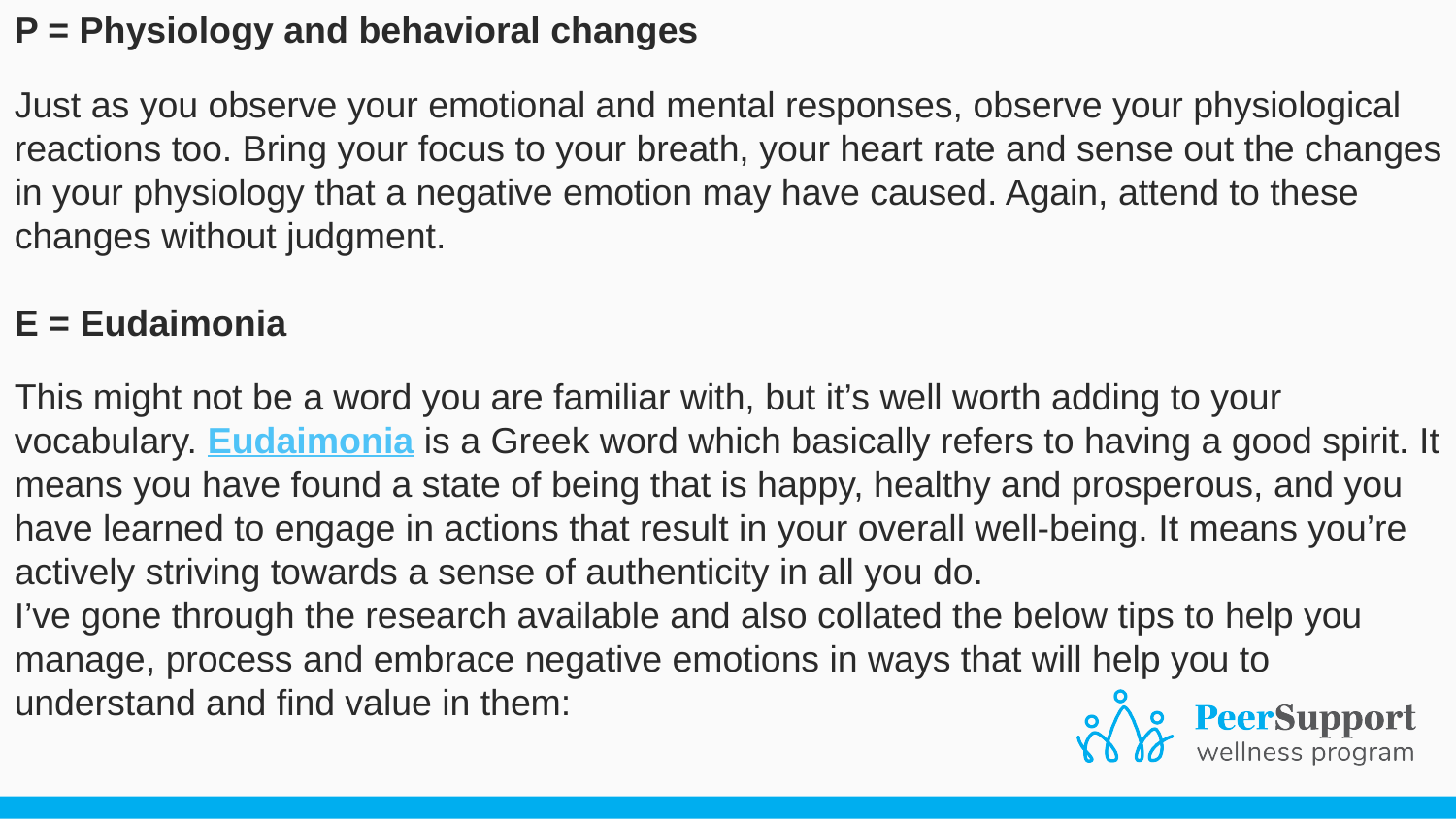

P = Physiology and behavioral changes
Just as you observe your emotional and mental responses, observe your physiological reactions too. Bring your focus to your breath, your heart rate and sense out the changes in your physiology that a negative emotion may have caused. Again, attend to these changes without judgment.

E = Eudaimonia
This might not be a word you are familiar with, but it’s well worth adding to your vocabulary. Eudaimonia is a Greek word which basically refers to having a good spirit. It means you have found a state of being that is happy, healthy and prosperous, and you have learned to engage in actions that result in your overall well-being. It means you’re actively striving towards a sense of authenticity in all you do.
I’ve gone through the research available and also collated the below tips to help you manage, process and embrace negative emotions in ways that will help you to understand and find value in them: